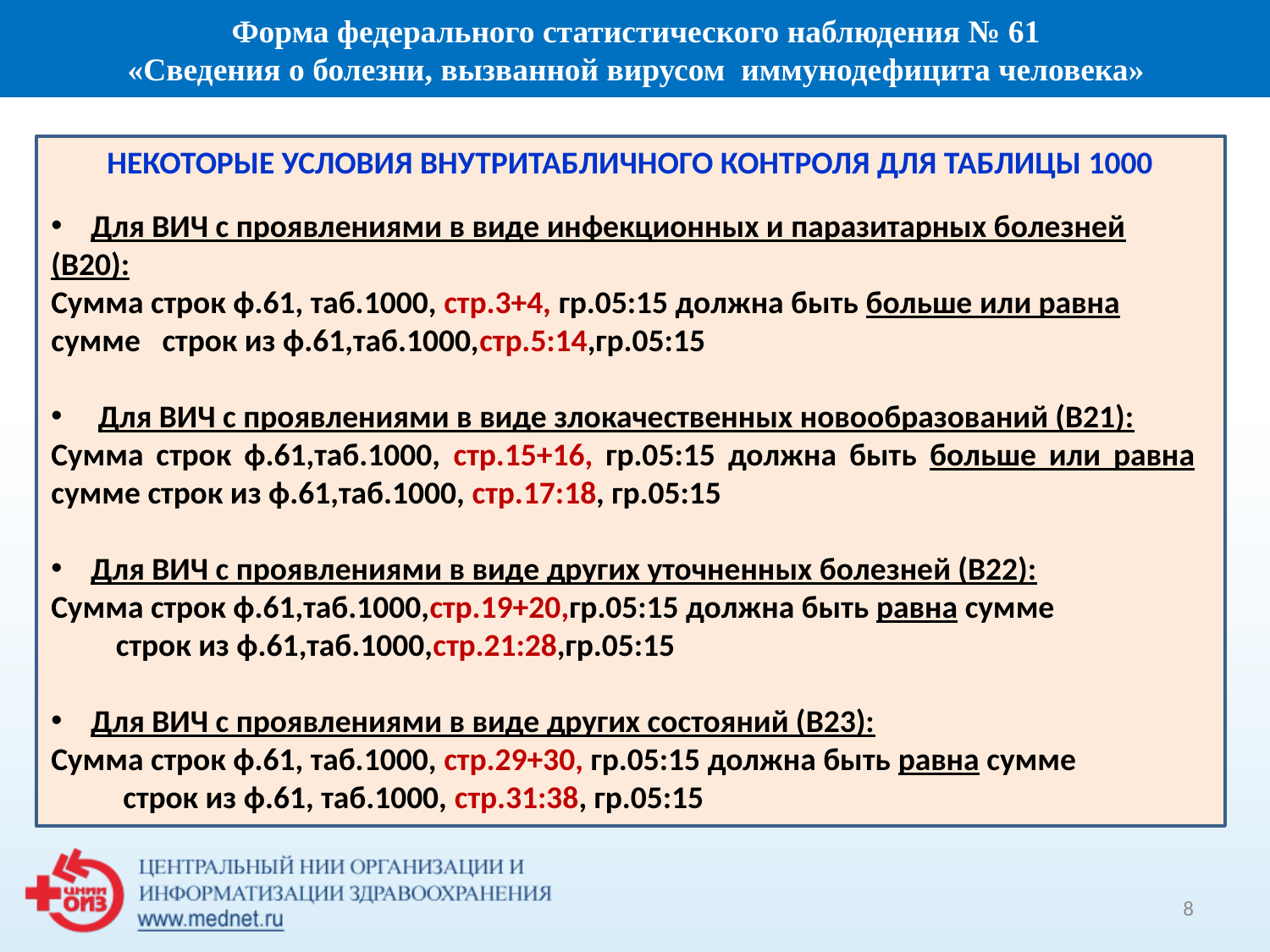

Форма федерального статистического наблюдения № 61
 «Сведения о болезни, вызванной вирусом  иммунодефицита человека»

НЕКОТОРЫЕ УСЛОВИЯ ВНУТРИТАБЛИЧНОГО КОНТРОЛЯ ДЛЯ ТАБЛИЦЫ 1000

Для ВИЧ с проявлениями в виде инфекционных и паразитарных болезней
(В20):
Сумма строк ф.61, таб.1000, стр.3+4, гр.05:15 должна быть больше или равна
сумме   строк из ф.61,таб.1000,стр.5:14,гр.05:15

 Для ВИЧ с проявлениями в виде злокачественных новообразований (В21):
Сумма строк ф.61,таб.1000, стр.15+16, гр.05:15 должна быть больше или равна сумме строк из ф.61,таб.1000, стр.17:18, гр.05:15

Для ВИЧ с проявлениями в виде других уточненных болезней (В22):
Сумма строк ф.61,таб.1000,стр.19+20,гр.05:15 должна быть равна сумме
         строк из ф.61,таб.1000,стр.21:28,гр.05:15

Для ВИЧ с проявлениями в виде других состояний (В23):
Сумма строк ф.61, таб.1000, стр.29+30, гр.05:15 должна быть равна сумме
          строк из ф.61, таб.1000, стр.31:38, гр.05:15

8